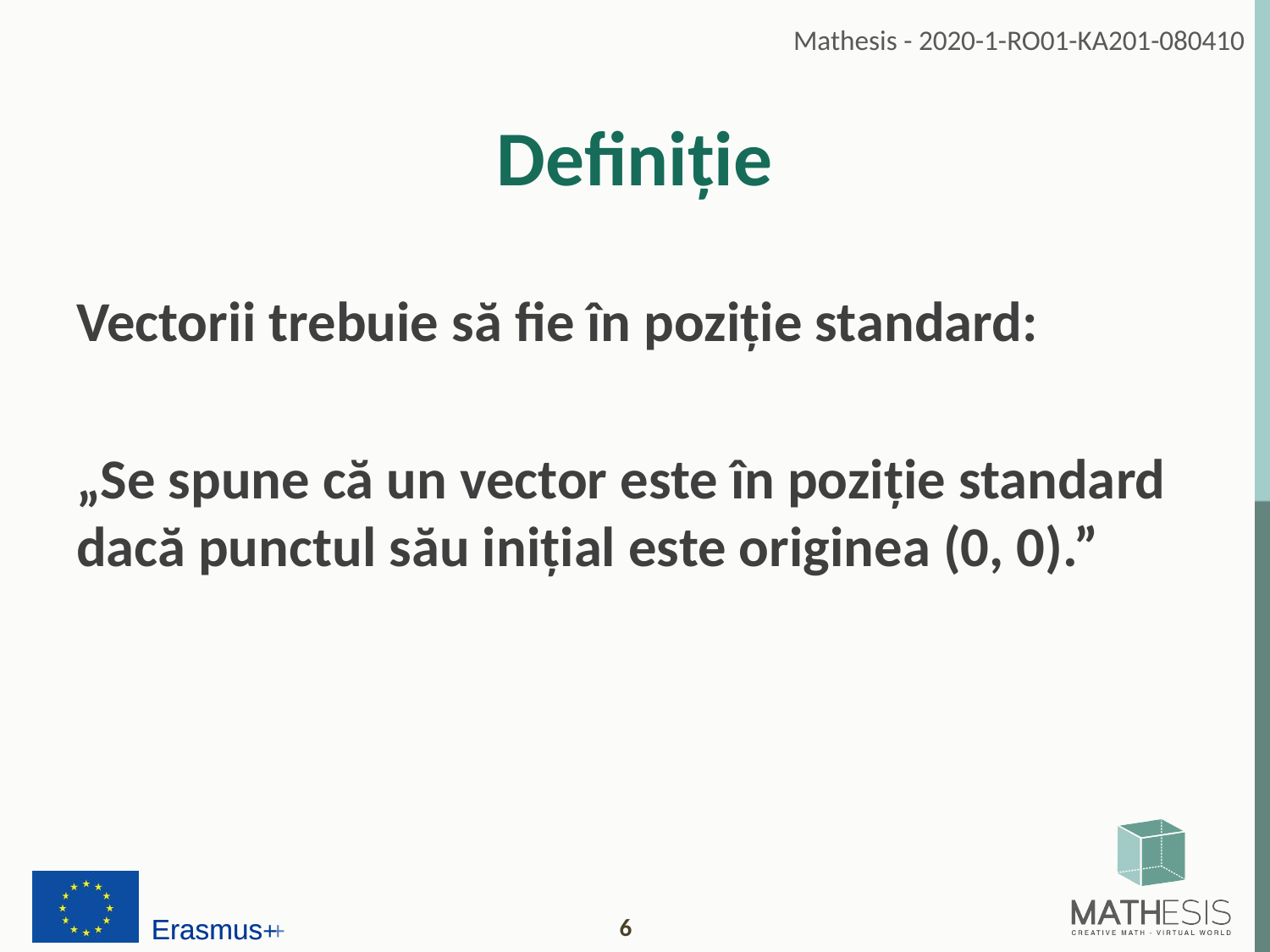

# Definiție
Vectorii trebuie să fie în poziție standard:

„Se spune că un vector este în poziție standard dacă punctul său inițial este originea (0, 0).”